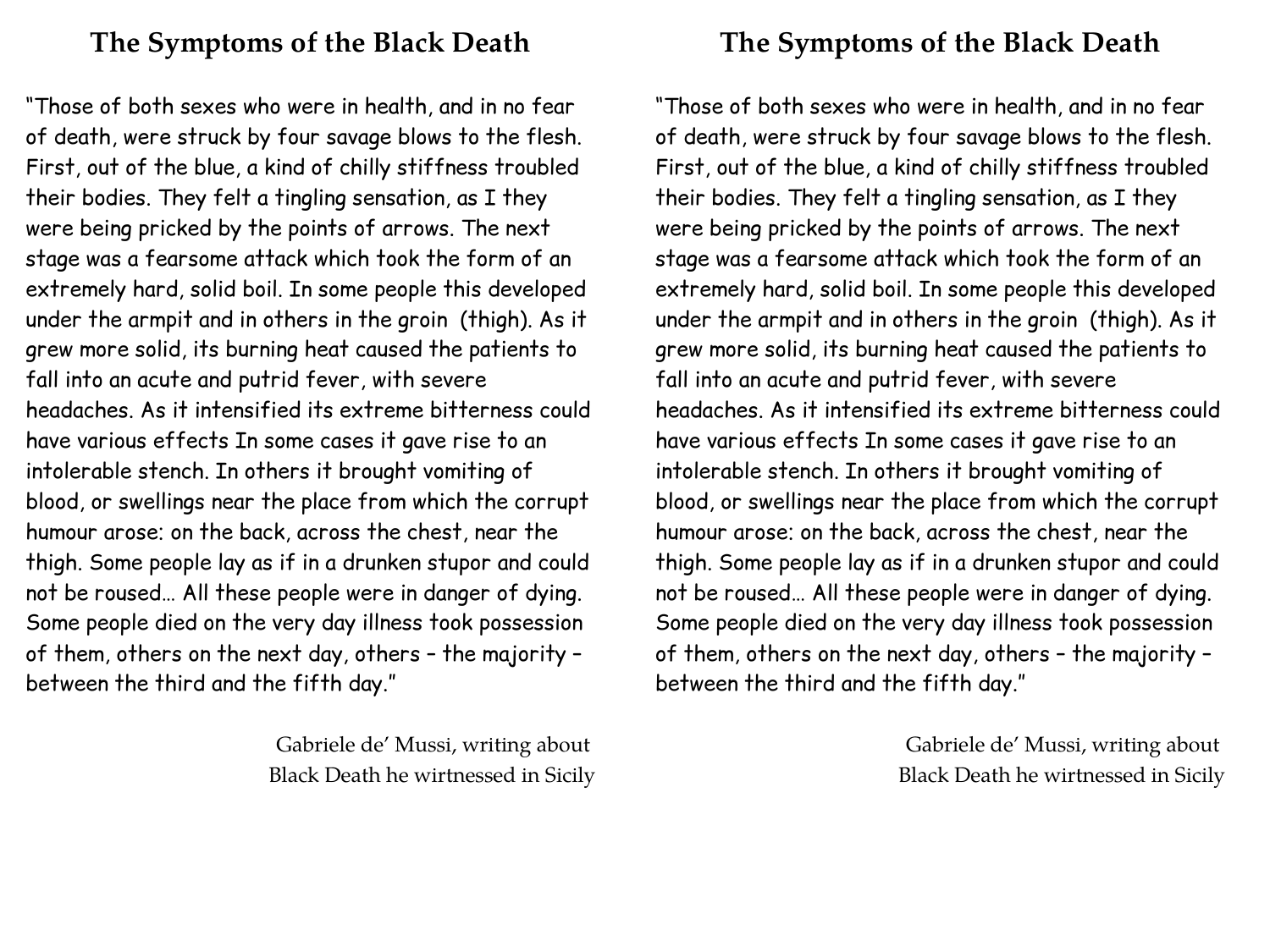

The Symptoms of the Black Death

“Those of both sexes who were in health, and in no fear of death, were struck by four savage blows to the flesh. First, out of the blue, a kind of chilly stiffness troubled their bodies. They felt a tingling sensation, as I they were being pricked by the points of arrows. The next stage was a fearsome attack which took the form of an extremely hard, solid boil. In some people this developed under the armpit and in others in the groin  (thigh). As it grew more solid, its burning heat caused the patients to fall into an acute and putrid fever, with severe headaches. As it intensified its extreme bitterness could have various effects In some cases it gave rise to an intolerable stench. In others it brought vomiting of blood, or swellings near the place from which the corrupt humour arose: on the back, across the chest, near the thigh. Some people lay as if in a drunken stupor and could not be roused… All these people were in danger of dying. Some people died on the very day illness took possession of them, others on the next day, others – the majority – between the third and the fifth day.”

Gabriele de’ Mussi, writing about
Black Death he wirtnessed in Sicily
The Symptoms of the Black Death

“Those of both sexes who were in health, and in no fear of death, were struck by four savage blows to the flesh. First, out of the blue, a kind of chilly stiffness troubled their bodies. They felt a tingling sensation, as I they were being pricked by the points of arrows. The next stage was a fearsome attack which took the form of an extremely hard, solid boil. In some people this developed under the armpit and in others in the groin  (thigh). As it grew more solid, its burning heat caused the patients to fall into an acute and putrid fever, with severe headaches. As it intensified its extreme bitterness could have various effects In some cases it gave rise to an intolerable stench. In others it brought vomiting of blood, or swellings near the place from which the corrupt humour arose: on the back, across the chest, near the thigh. Some people lay as if in a drunken stupor and could not be roused… All these people were in danger of dying. Some people died on the very day illness took possession of them, others on the next day, others – the majority – between the third and the fifth day.”

Gabriele de’ Mussi, writing about
Black Death he wirtnessed in Sicily